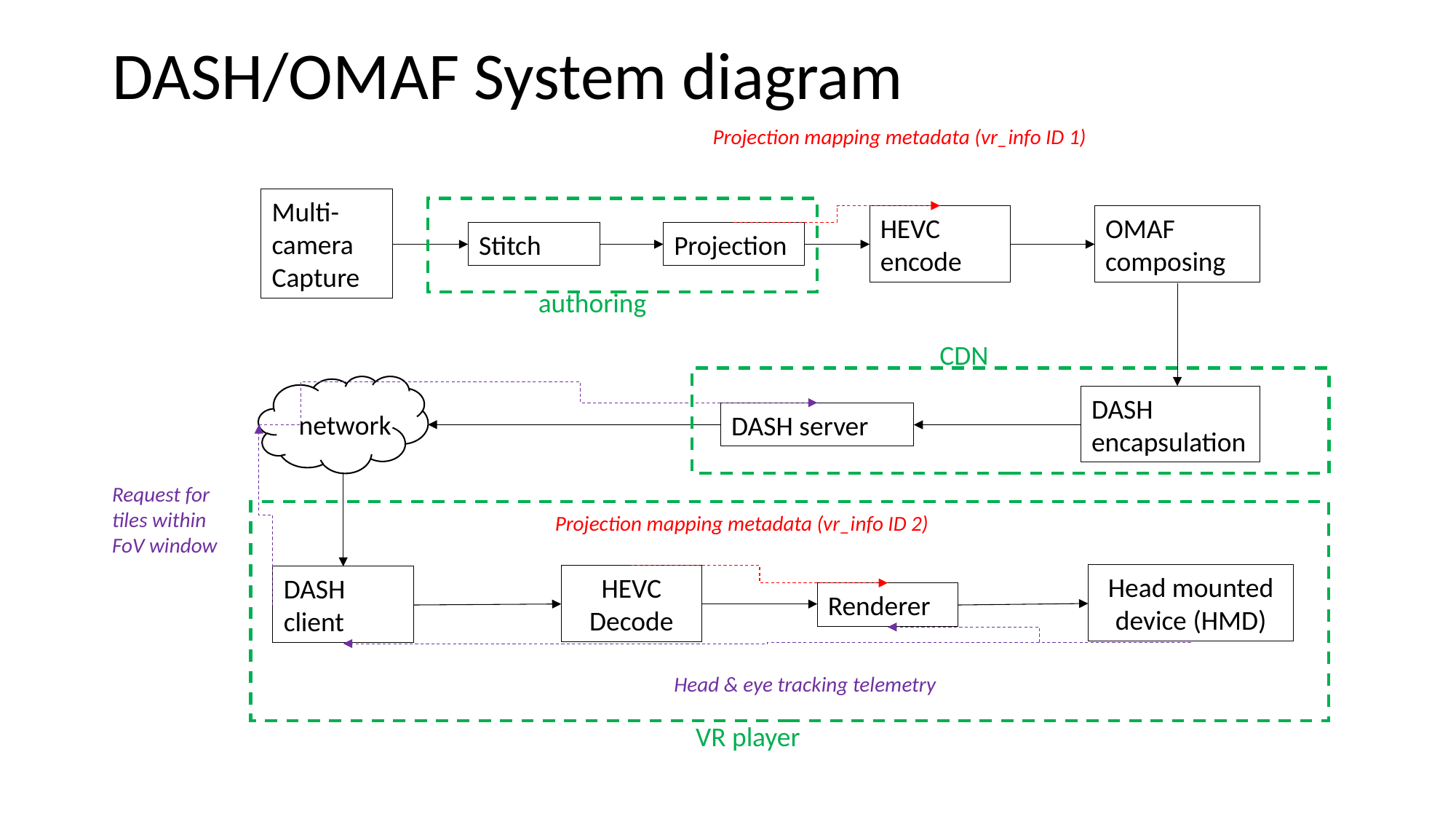

# DASH/OMAF System diagram
Projection mapping metadata (vr_info ID 1)
Multi-camera Capture
OMAF composing
HEVC encode
Stitch
Projection

network
DASH encapsulation
DASH server
Request for tiles within FoV window
Projection mapping metadata (vr_info ID 2)
Head mounted device (HMD)
HEVC Decode
DASH client
Renderer
Head & eye tracking telemetry

authoring
CDN

VR player